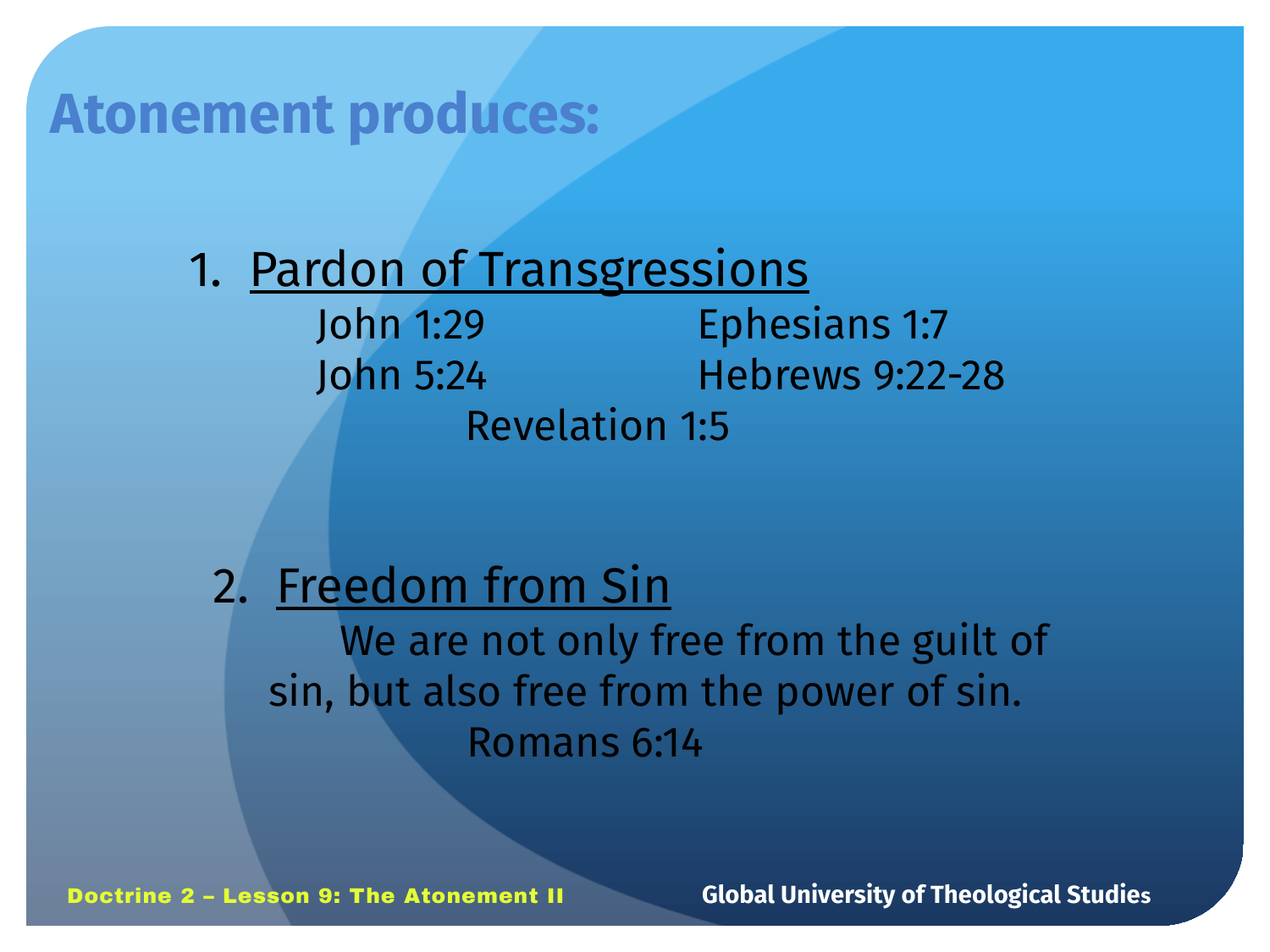

Atonement produces:
 Pardon of Transgressions
	John 1:29		Ephesians 1:7
	John 5:24		Hebrews 9:22-28
		  Revelation 1:5
Freedom from Sin
	We are not only free from the guilt of
     sin, but also free from the power of sin.
		Romans 6:14
Doctrine 2 – Lesson 9: The Atonement II		Global University of Theological Studies